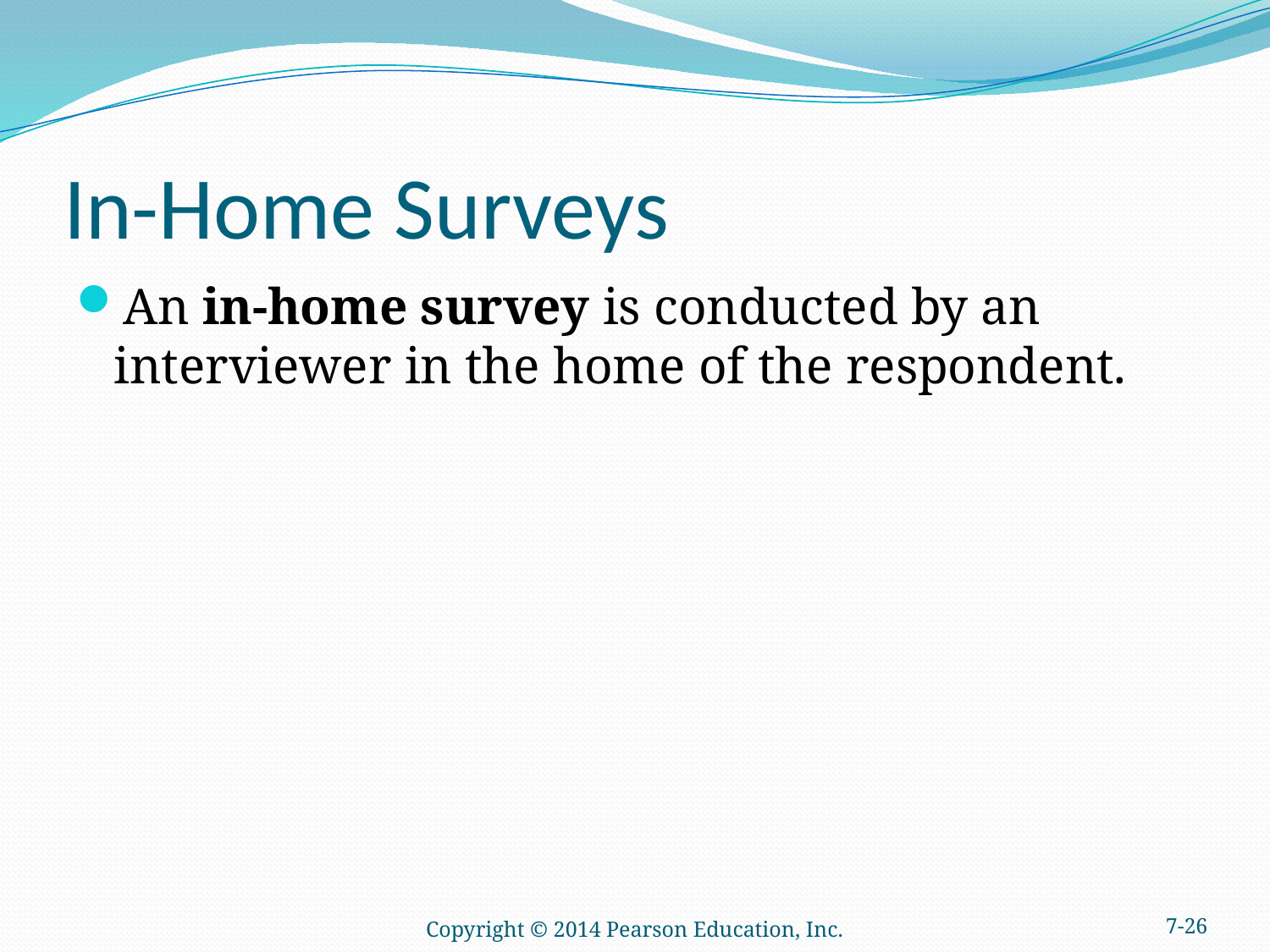

# In-Home Surveys
An in-home survey is conducted by an interviewer in the home of the respondent.